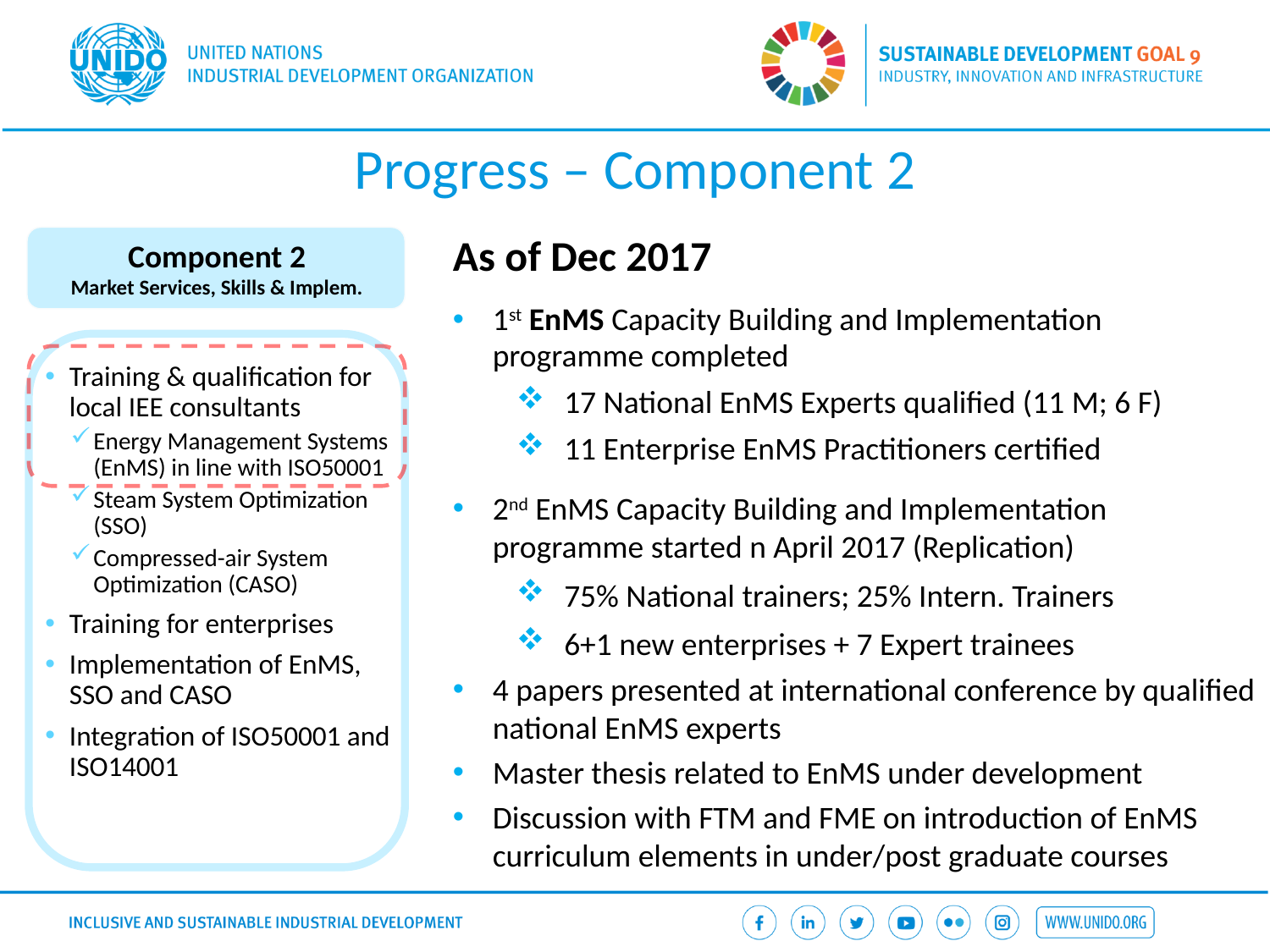

Progress – Component 2
As of Dec 2017
1st EnMS Capacity Building and Implementation programme completed
17 National EnMS Experts qualified (11 M; 6 F)
11 Enterprise EnMS Practitioners certified
2nd EnMS Capacity Building and Implementation programme started n April 2017 (Replication)
75% National trainers; 25% Intern. Trainers
6+1 new enterprises + 7 Expert trainees
4 papers presented at international conference by qualified national EnMS experts
Master thesis related to EnMS under development
Discussion with FTM and FME on introduction of EnMS curriculum elements in under/post graduate courses

Component 2
Market Services, Skills & Implem.

Training & qualification for local IEE consultants
Energy Management Systems (EnMS) in line with ISO50001
Steam System Optimization (SSO)
Compressed-air System Optimization (CASO)
Training for enterprises
Implementation of EnMS, SSO and CASO
Integration of ISO50001 and ISO14001

13